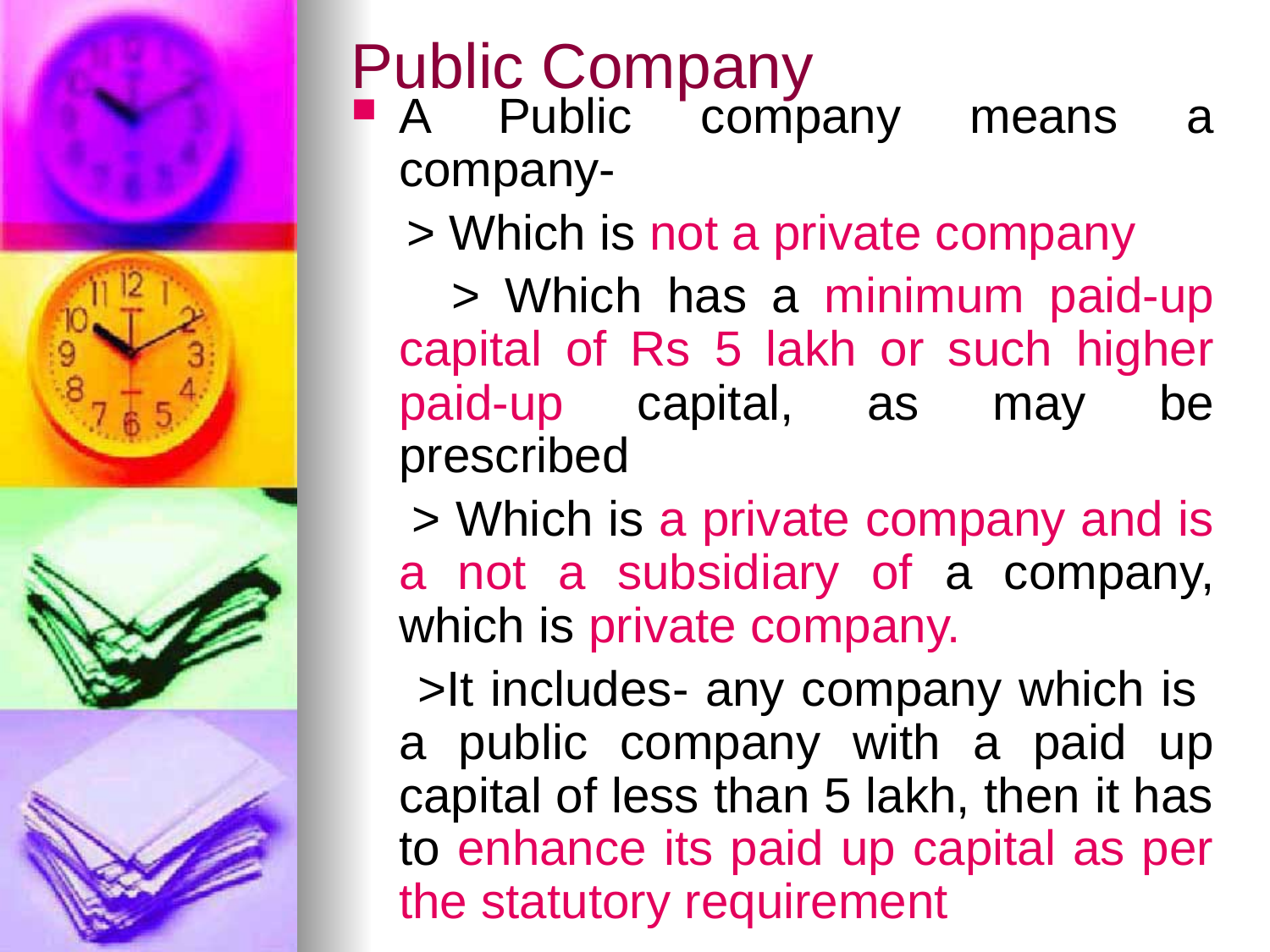

# Public Company
A Public company means a company-
    > Which is not a private company
    > Which has a minimum paid-up capital of Rs 5 lakh or such higher paid-up capital, as may be prescribed
    > Which is a private company and is a not a subsidiary of a company, which is private company.
    >It includes- any company which is  a public company with a paid up capital of less than 5 lakh, then it has to enhance its paid up capital as per the statutory requirement